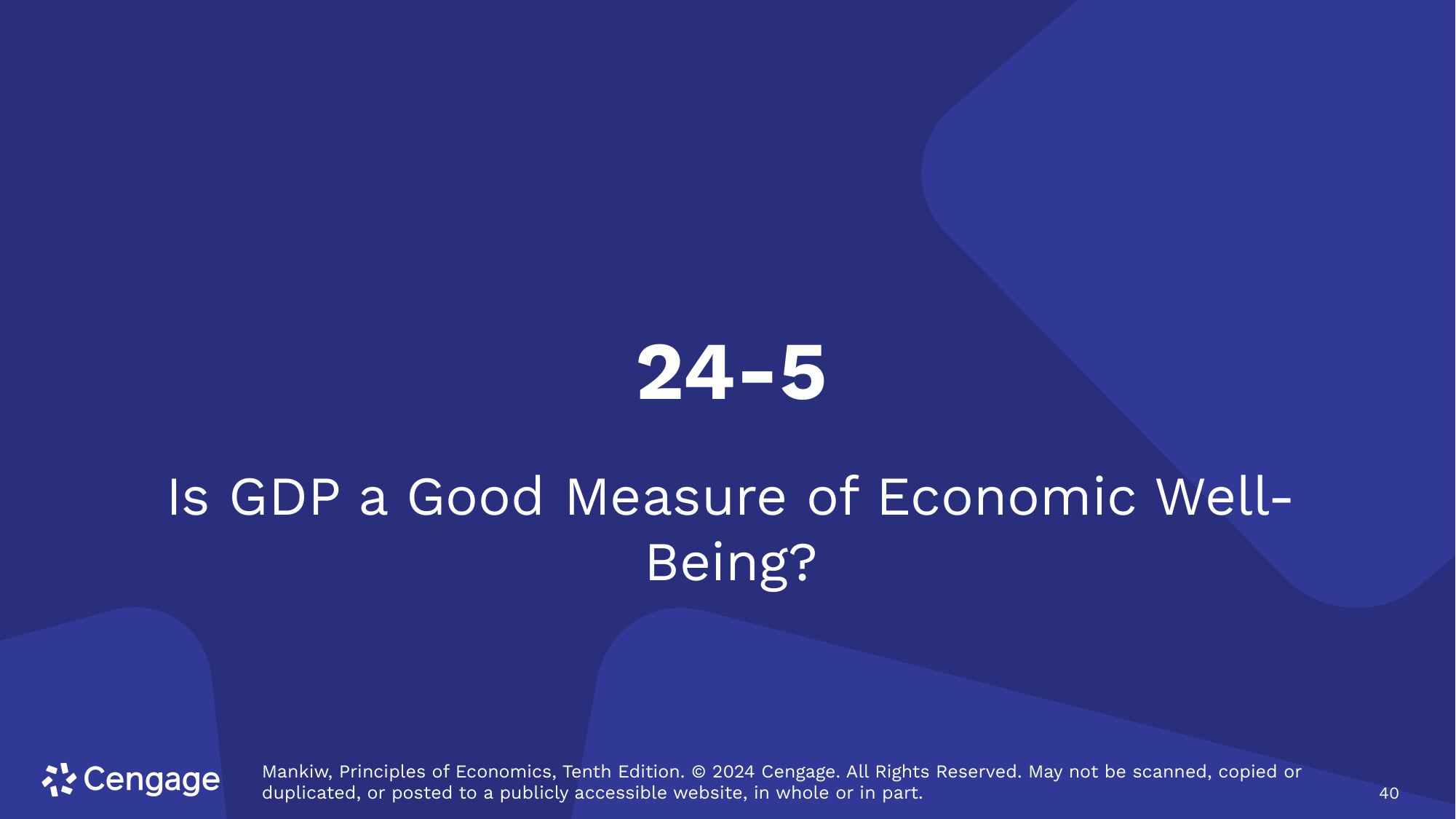

# 24-5
Is GDP a Good Measure of Economic Well-Being?